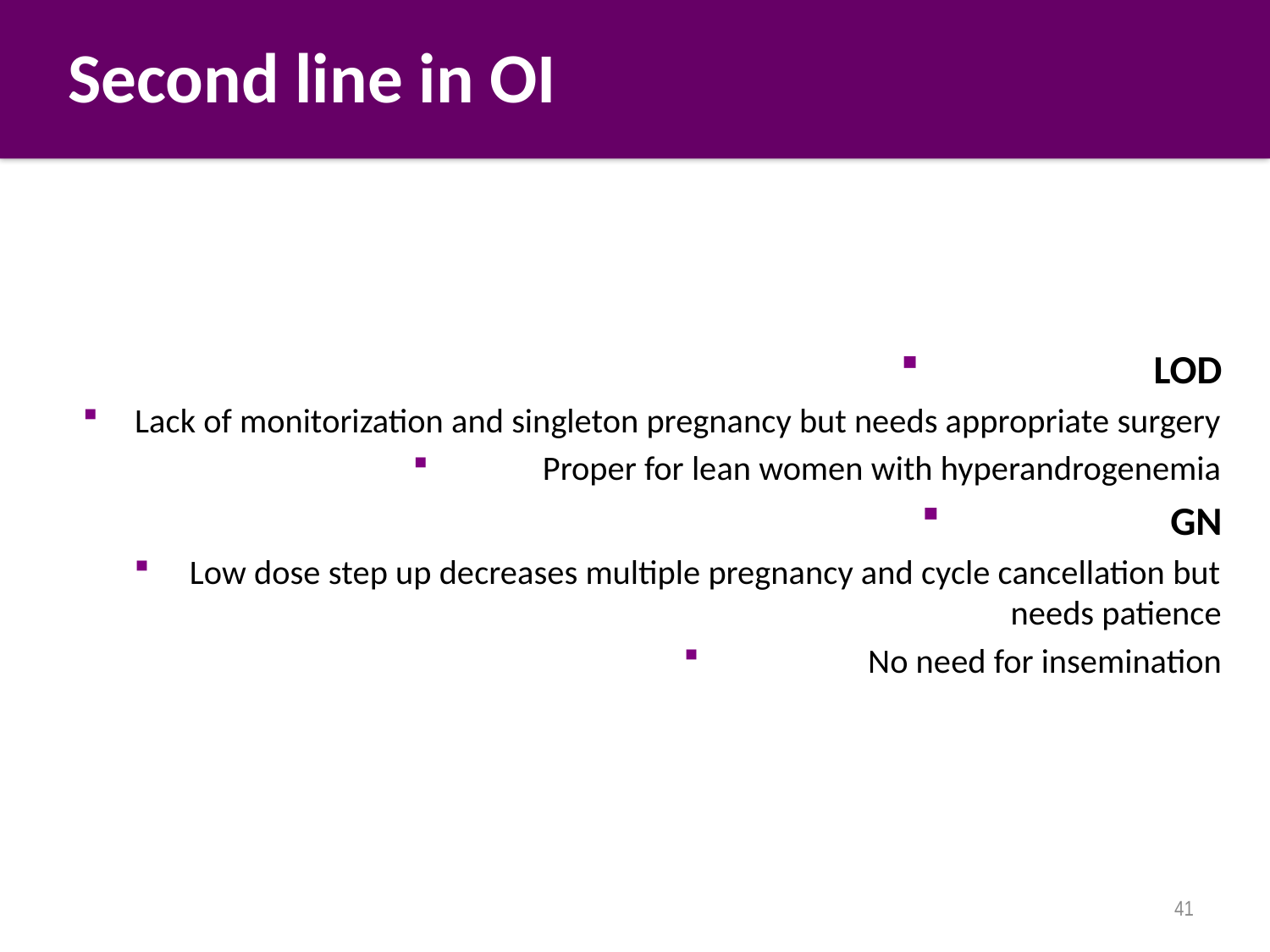

# Second line in OI
LOD
Lack of monitorization and singleton pregnancy but needs appropriate surgery
Proper for lean women with hyperandrogenemia
GN
Low dose step up decreases multiple pregnancy and cycle cancellation but needs patience
No need for insemination

41